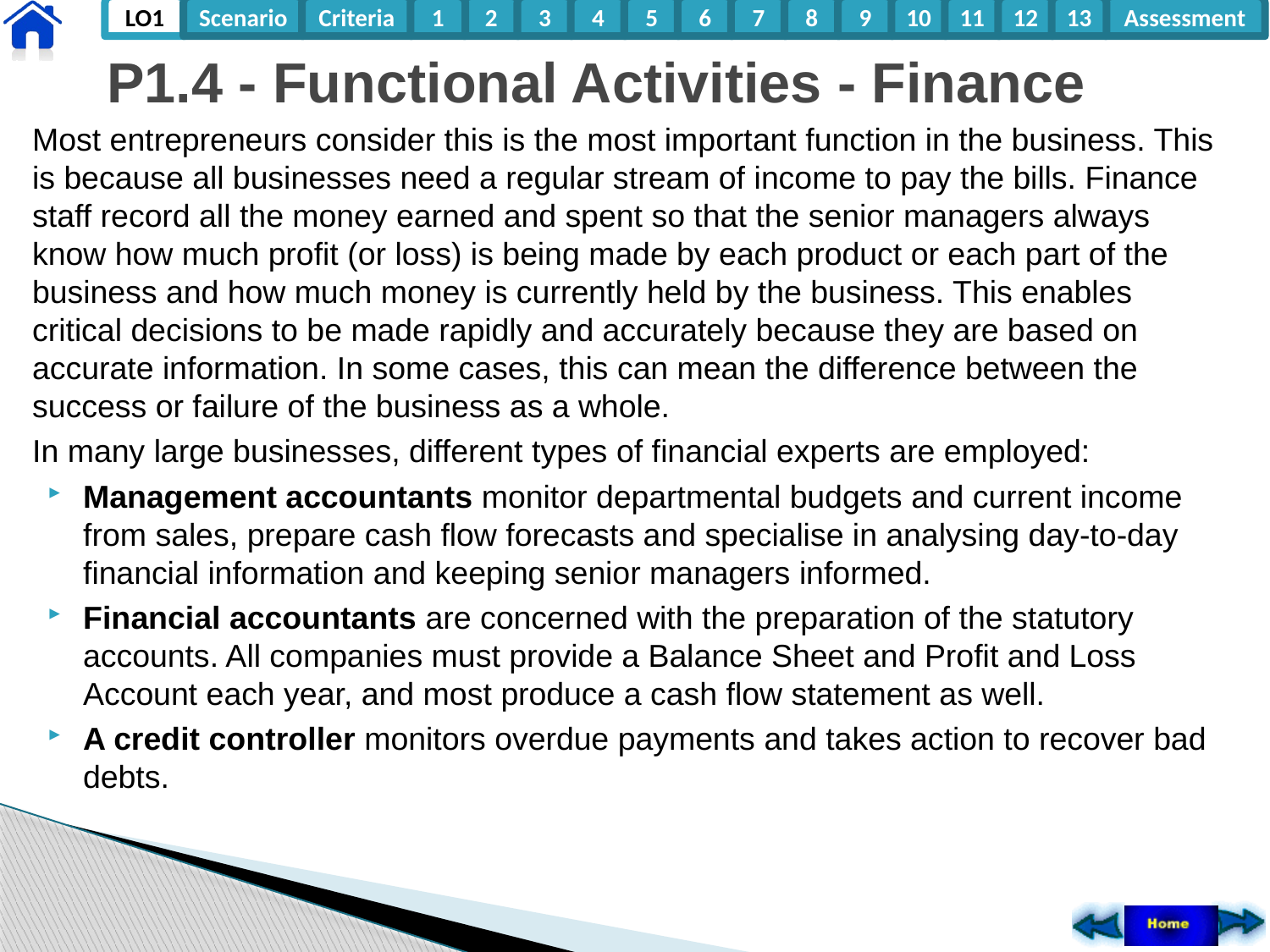

# P1.4 - Functional Activities - Finance
Most entrepreneurs consider this is the most important function in the business. This is because all businesses need a regular stream of income to pay the bills. Finance staff record all the money earned and spent so that the senior managers always know how much profit (or loss) is being made by each product or each part of the business and how much money is currently held by the business. This enables critical decisions to be made rapidly and accurately because they are based on accurate information. In some cases, this can mean the difference between the success or failure of the business as a whole.
In many large businesses, different types of financial experts are employed:
Management accountants monitor departmental budgets and current income from sales, prepare cash flow forecasts and specialise in analysing day-to-day financial information and keeping senior managers informed.
Financial accountants are concerned with the preparation of the statutory accounts. All companies must provide a Balance Sheet and Profit and Loss Account each year, and most produce a cash flow statement as well.
A credit controller monitors overdue payments and takes action to recover bad debts.